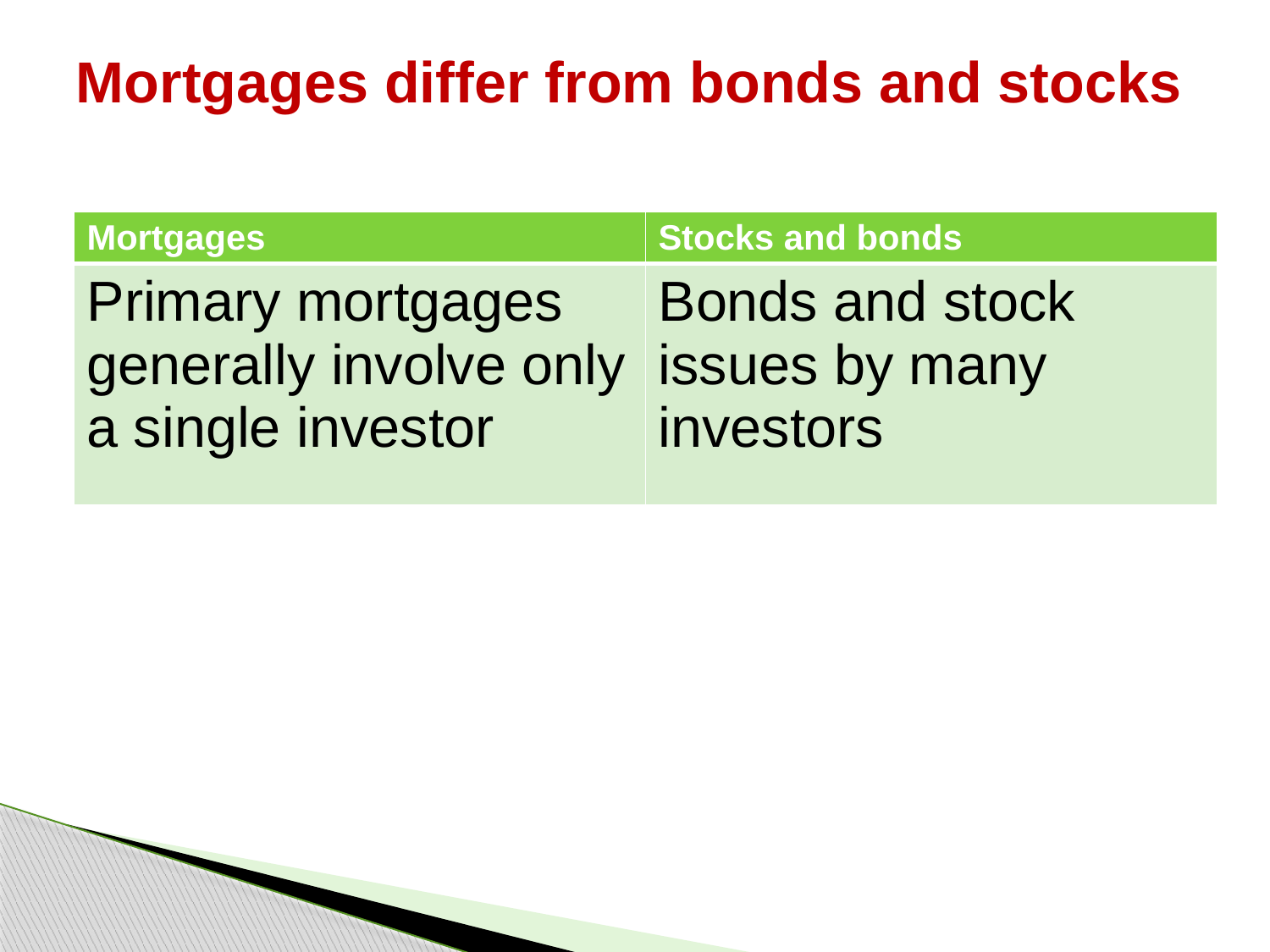

# Mortgages differ from bonds and stocks
| Mortgages | Stocks and bonds |
| --- | --- |
| Primary mortgages generally involve only a single investor | Bonds and stock issues by many investors |